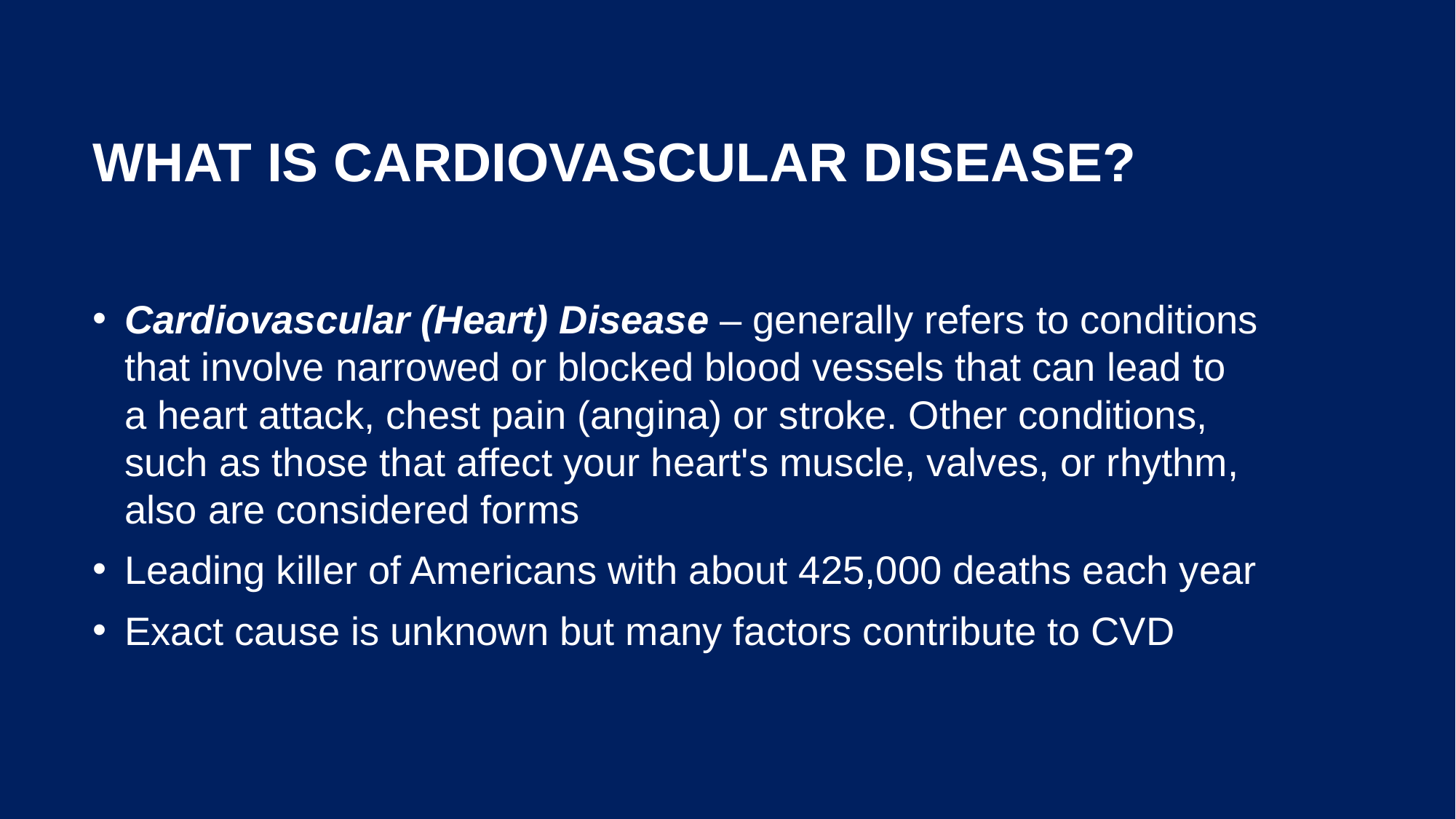

# What is Cardiovascular disease?
Cardiovascular (Heart) Disease – generally refers to conditions that involve narrowed or blocked blood vessels that can lead to a heart attack, chest pain (angina) or stroke. Other conditions, such as those that affect your heart's muscle, valves, or rhythm, also are considered forms
Leading killer of Americans with about 425,000 deaths each year
Exact cause is unknown but many factors contribute to CVD